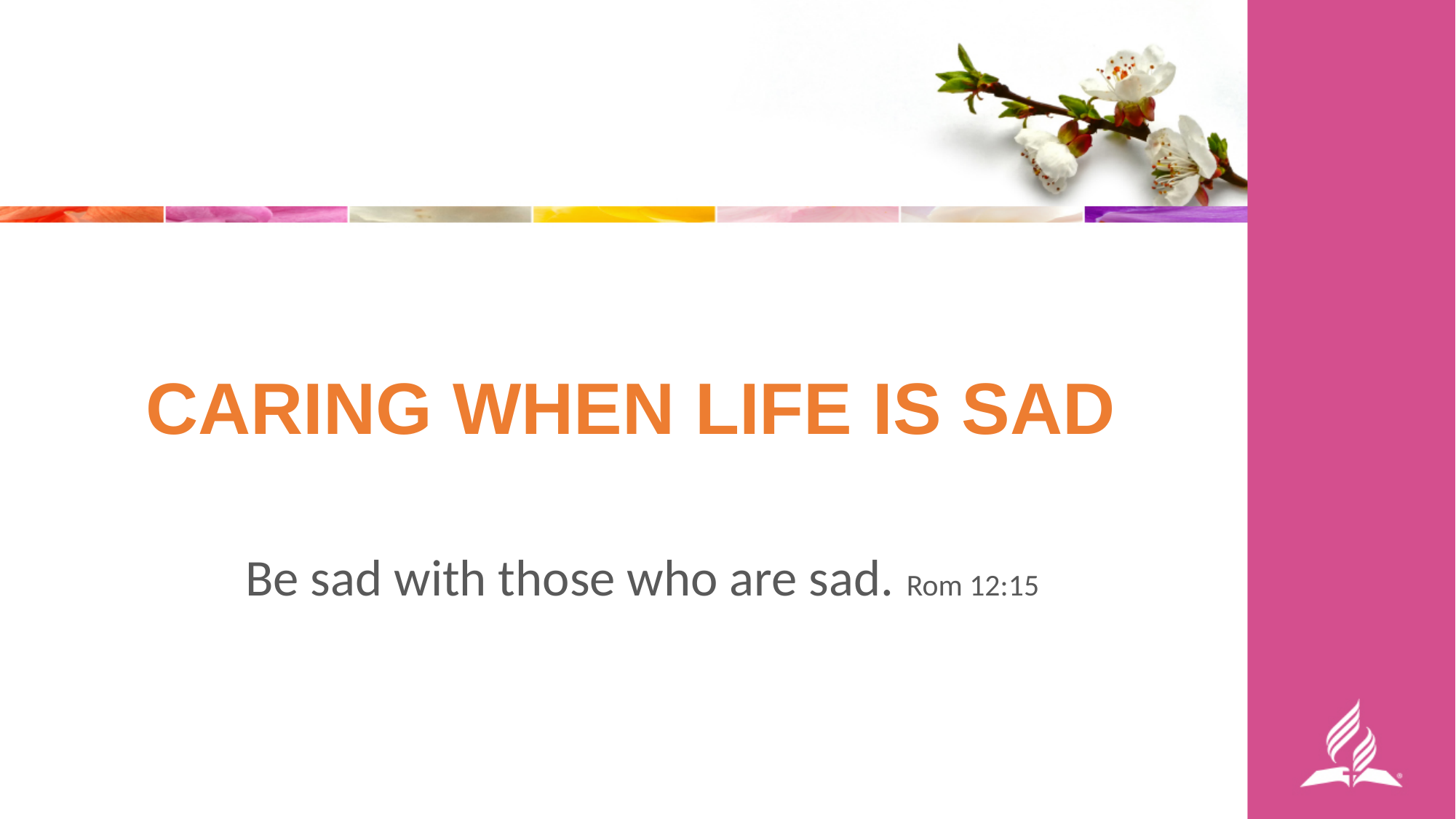

CARING WHEN LIFE IS SAD

Be sad with those who are sad. Rom 12:15